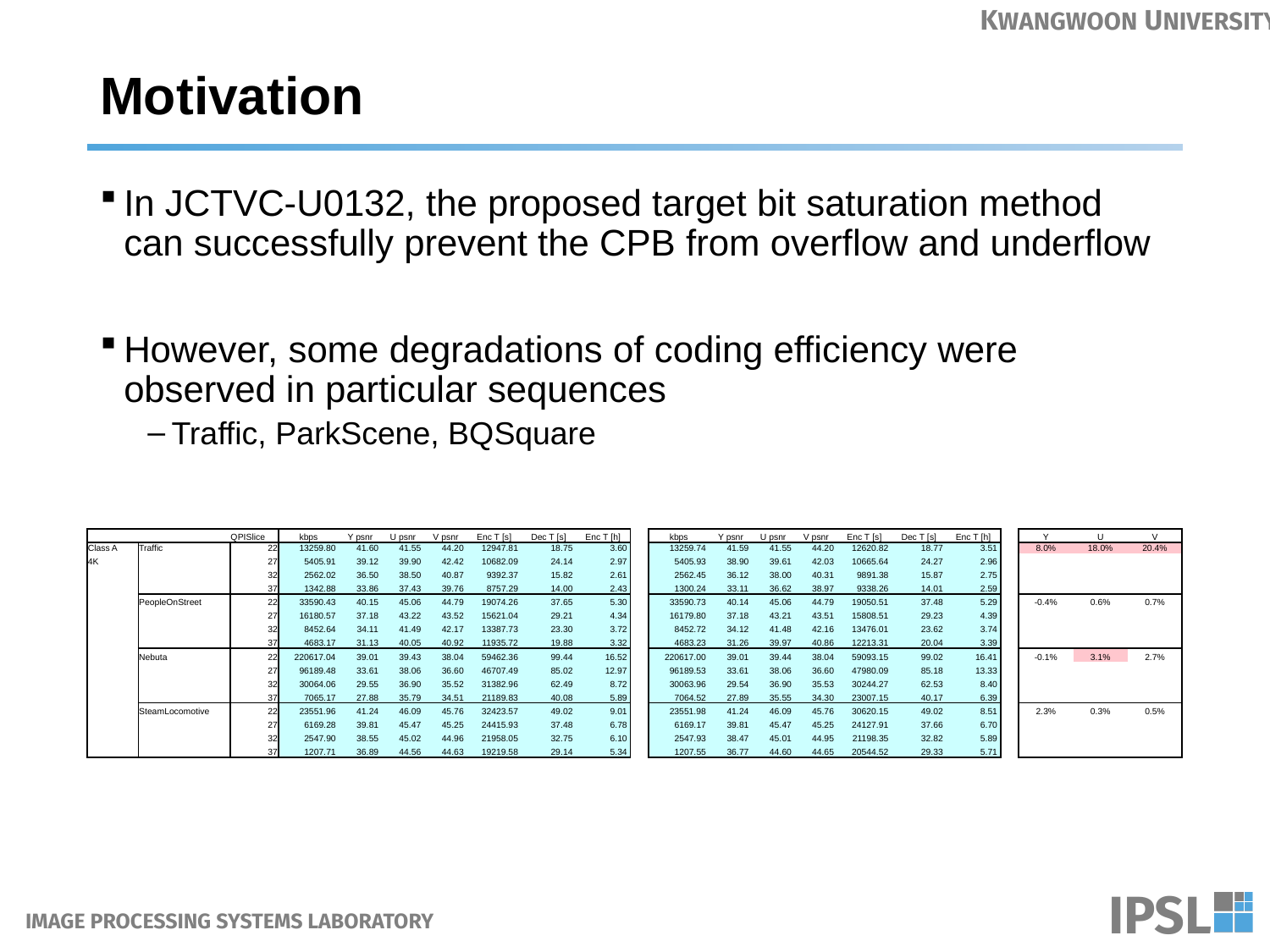

# Motivation
In JCTVC-U0132, the proposed target bit saturation method can successfully prevent the CPB from overflow and underflow

However, some degradations of coding efficiency were observed in particular sequences
Traffic, ParkScene, BQSquare
|  |  | QPISlice | kbps | Y psnr | U psnr | V psnr | Enc T [s] | Dec T [s] | Enc T [h] |  | kbps | Y psnr | U psnr | V psnr | Enc T [s] | Dec T [s] | Enc T [h] |  | Y | U | V |
| --- | --- | --- | --- | --- | --- | --- | --- | --- | --- | --- | --- | --- | --- | --- | --- | --- | --- | --- | --- | --- | --- |
| Class A | Traffic | 22 | 13259.80 | 41.60 | 41.55 | 44.20 | 12947.81 | 18.75 | 3.60 |  | 13259.74 | 41.59 | 41.55 | 44.20 | 12620.82 | 18.77 | 3.51 |  | 8.0% | 18.0% | 20.4% |
| 4K |  | 27 | 5405.91 | 39.12 | 39.90 | 42.42 | 10682.09 | 24.14 | 2.97 |  | 5405.93 | 38.90 | 39.61 | 42.03 | 10665.64 | 24.27 | 2.96 |  |  |  |  |
|  |  | 32 | 2562.02 | 36.50 | 38.50 | 40.87 | 9392.37 | 15.82 | 2.61 |  | 2562.45 | 36.12 | 38.00 | 40.31 | 9891.38 | 15.87 | 2.75 |  |  |  |  |
|  |  | 37 | 1342.88 | 33.86 | 37.43 | 39.76 | 8757.29 | 14.00 | 2.43 |  | 1300.24 | 33.11 | 36.62 | 38.97 | 9338.26 | 14.01 | 2.59 |  |  |  |  |
|  | PeopleOnStreet | 22 | 33590.43 | 40.15 | 45.06 | 44.79 | 19074.26 | 37.65 | 5.30 |  | 33590.73 | 40.14 | 45.06 | 44.79 | 19050.51 | 37.48 | 5.29 |  | -0.4% | 0.6% | 0.7% |
|  |  | 27 | 16180.57 | 37.18 | 43.22 | 43.52 | 15621.04 | 29.21 | 4.34 |  | 16179.80 | 37.18 | 43.21 | 43.51 | 15808.51 | 29.23 | 4.39 |  |  |  |  |
|  |  | 32 | 8452.64 | 34.11 | 41.49 | 42.17 | 13387.73 | 23.30 | 3.72 |  | 8452.72 | 34.12 | 41.48 | 42.16 | 13476.01 | 23.62 | 3.74 |  |  |  |  |
|  |  | 37 | 4683.17 | 31.13 | 40.05 | 40.92 | 11935.72 | 19.88 | 3.32 |  | 4683.23 | 31.26 | 39.97 | 40.86 | 12213.31 | 20.04 | 3.39 |  |  |  |  |
|  | Nebuta | 22 | 220617.04 | 39.01 | 39.43 | 38.04 | 59462.36 | 99.44 | 16.52 |  | 220617.00 | 39.01 | 39.44 | 38.04 | 59093.15 | 99.02 | 16.41 |  | -0.1% | 3.1% | 2.7% |
|  |  | 27 | 96189.48 | 33.61 | 38.06 | 36.60 | 46707.49 | 85.02 | 12.97 |  | 96189.53 | 33.61 | 38.06 | 36.60 | 47980.09 | 85.18 | 13.33 |  |  |  |  |
|  |  | 32 | 30064.06 | 29.55 | 36.90 | 35.52 | 31382.96 | 62.49 | 8.72 |  | 30063.96 | 29.54 | 36.90 | 35.53 | 30244.27 | 62.53 | 8.40 |  |  |  |  |
|  |  | 37 | 7065.17 | 27.88 | 35.79 | 34.51 | 21189.83 | 40.08 | 5.89 |  | 7064.52 | 27.89 | 35.55 | 34.30 | 23007.15 | 40.17 | 6.39 |  |  |  |  |
|  | SteamLocomotive | 22 | 23551.96 | 41.24 | 46.09 | 45.76 | 32423.57 | 49.02 | 9.01 |  | 23551.98 | 41.24 | 46.09 | 45.76 | 30620.15 | 49.02 | 8.51 |  | 2.3% | 0.3% | 0.5% |
|  |  | 27 | 6169.28 | 39.81 | 45.47 | 45.25 | 24415.93 | 37.48 | 6.78 |  | 6169.17 | 39.81 | 45.47 | 45.25 | 24127.91 | 37.66 | 6.70 |  |  |  |  |
|  |  | 32 | 2547.90 | 38.55 | 45.02 | 44.96 | 21958.05 | 32.75 | 6.10 |  | 2547.93 | 38.47 | 45.01 | 44.95 | 21198.35 | 32.82 | 5.89 |  |  |  |  |
|  |  | 37 | 1207.71 | 36.89 | 44.56 | 44.63 | 19219.58 | 29.14 | 5.34 |  | 1207.55 | 36.77 | 44.60 | 44.65 | 20544.52 | 29.33 | 5.71 |  |  |  |  |